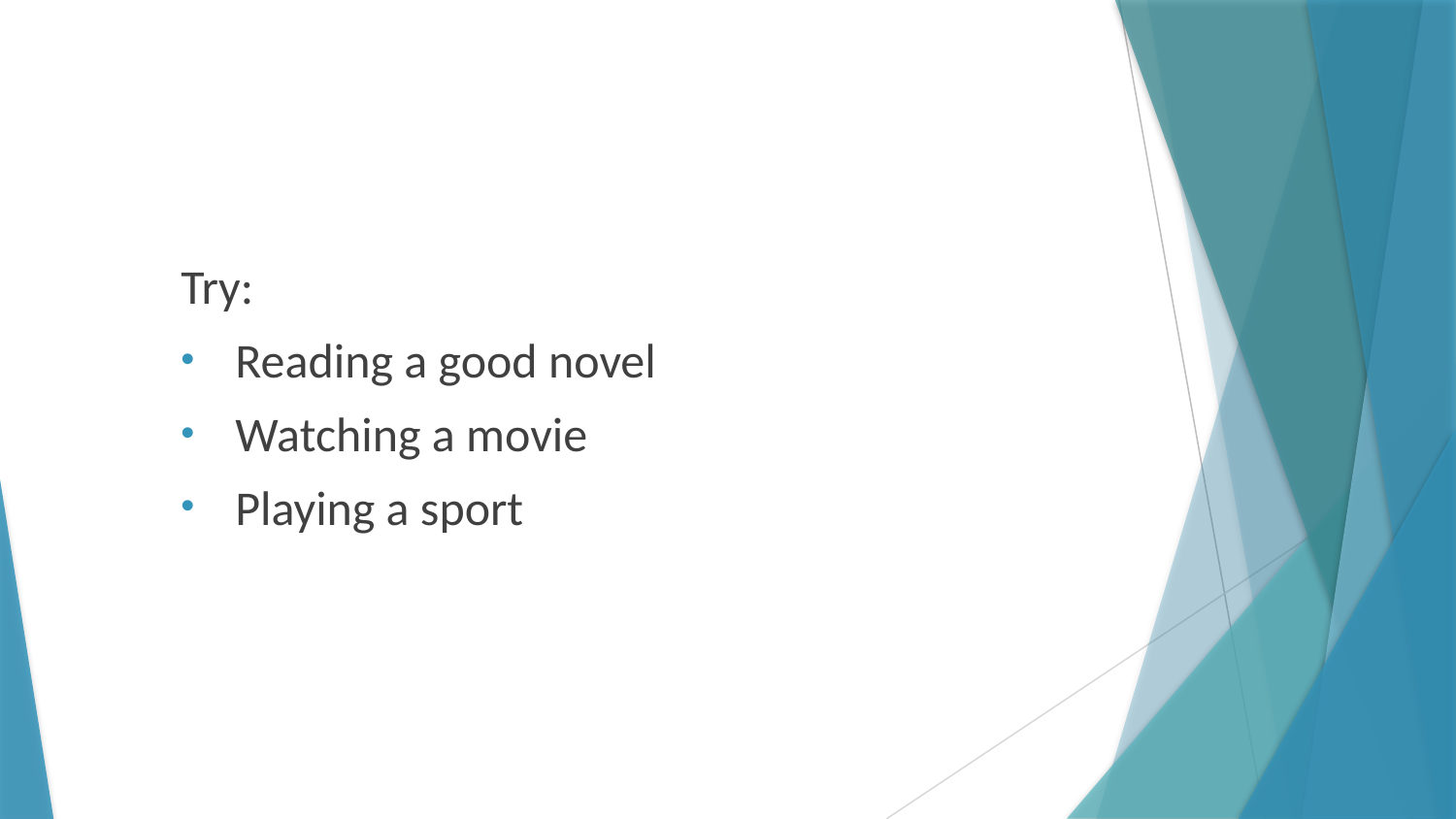

Try:
Reading a good novel
Watching a movie
Playing a sport